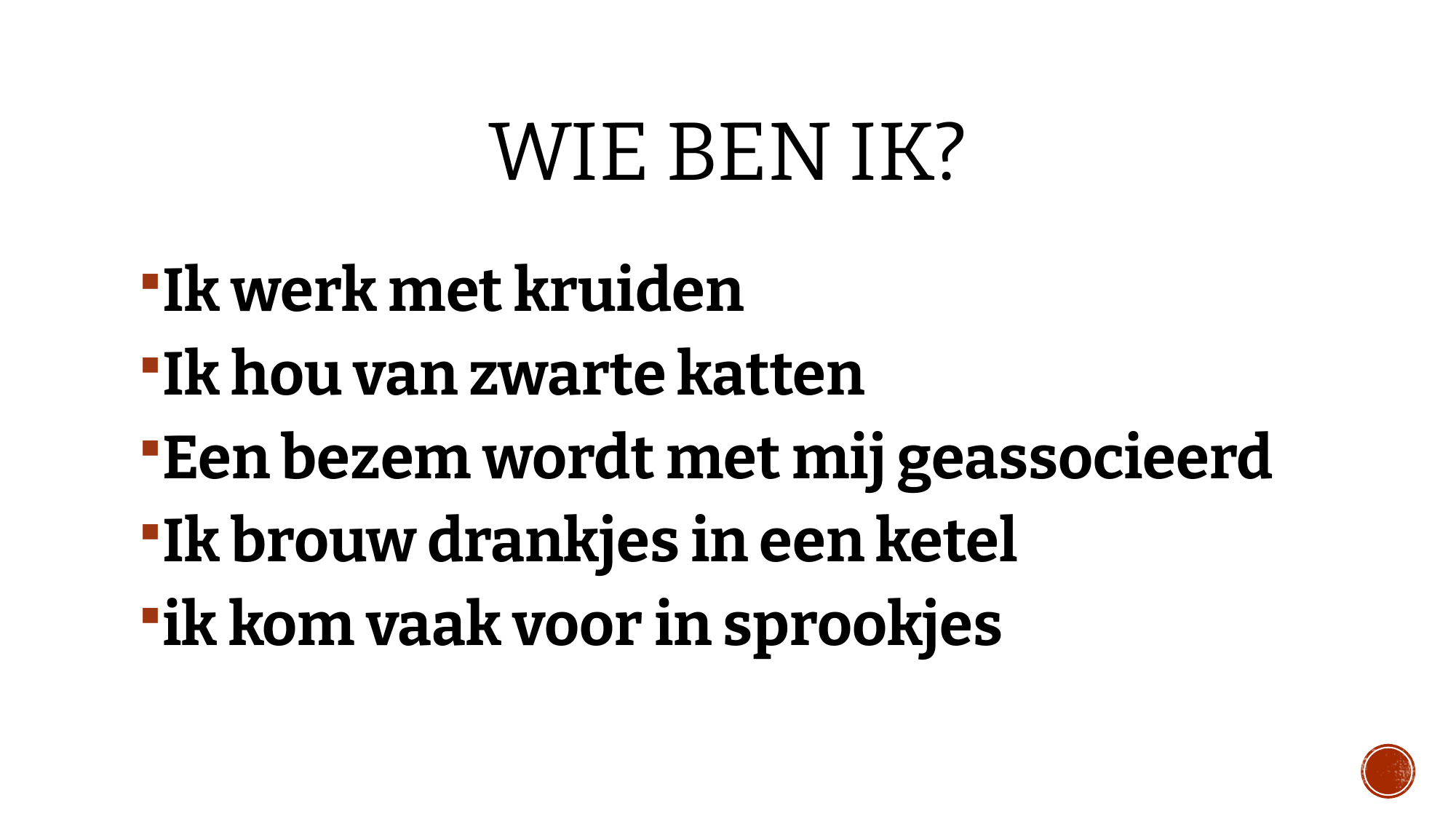

# Wie ben ik?
Ik werk met kruiden
Ik hou van zwarte katten
Een bezem wordt met mij geassocieerd
Ik brouw drankjes in een ketel
ik kom vaak voor in sprookjes